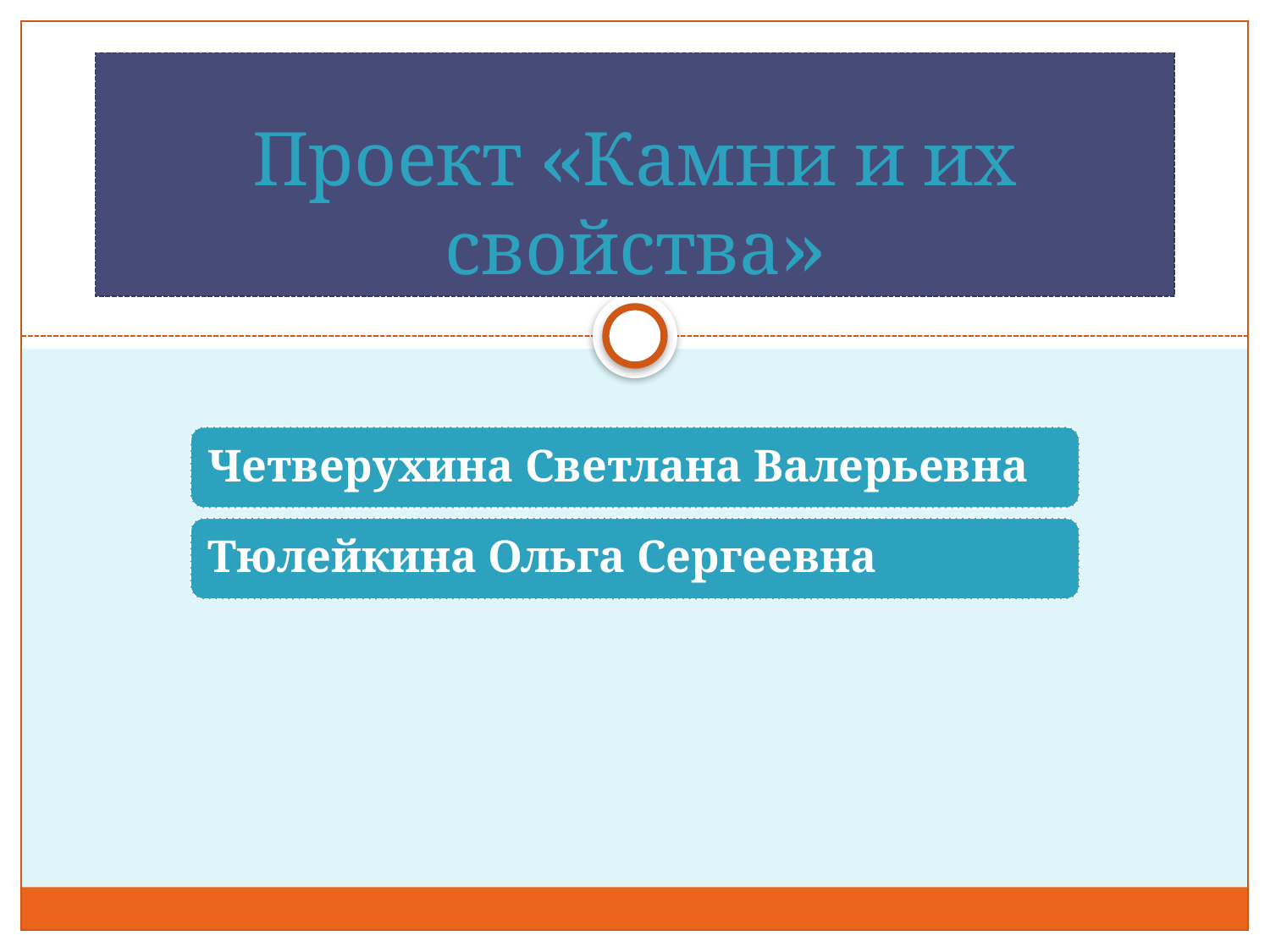

# Проект «Камни и их свойства»
Четверухина Светлана Валерьевна
Тюлейкина Ольга Сергеевна